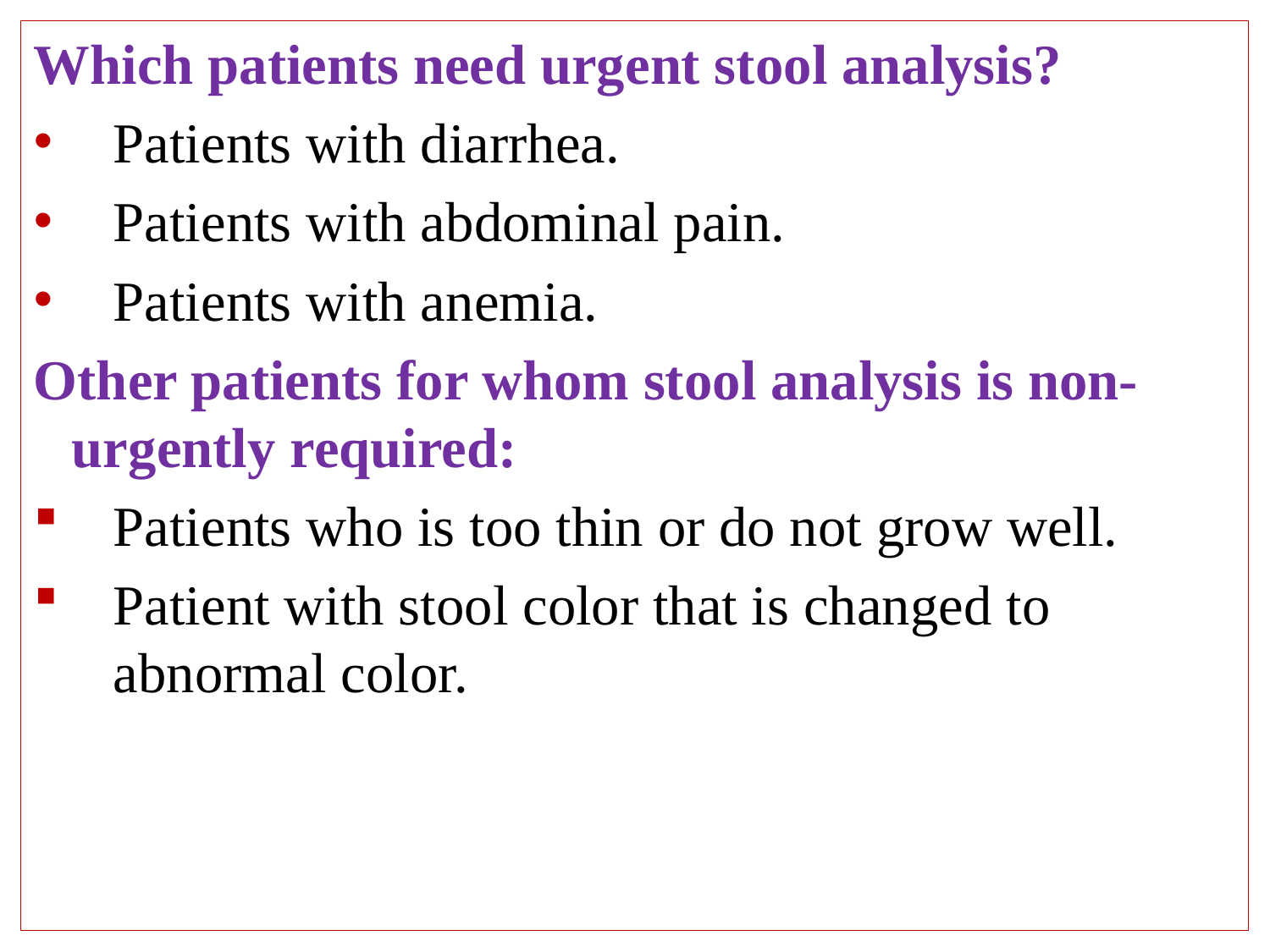

Which patients need urgent stool analysis?
Patients with diarrhea.
Patients with abdominal pain.
Patients with anemia.
Other patients for whom stool analysis is non-urgently required:
Patients who is too thin or do not grow well.
Patient with stool color that is changed to abnormal color.